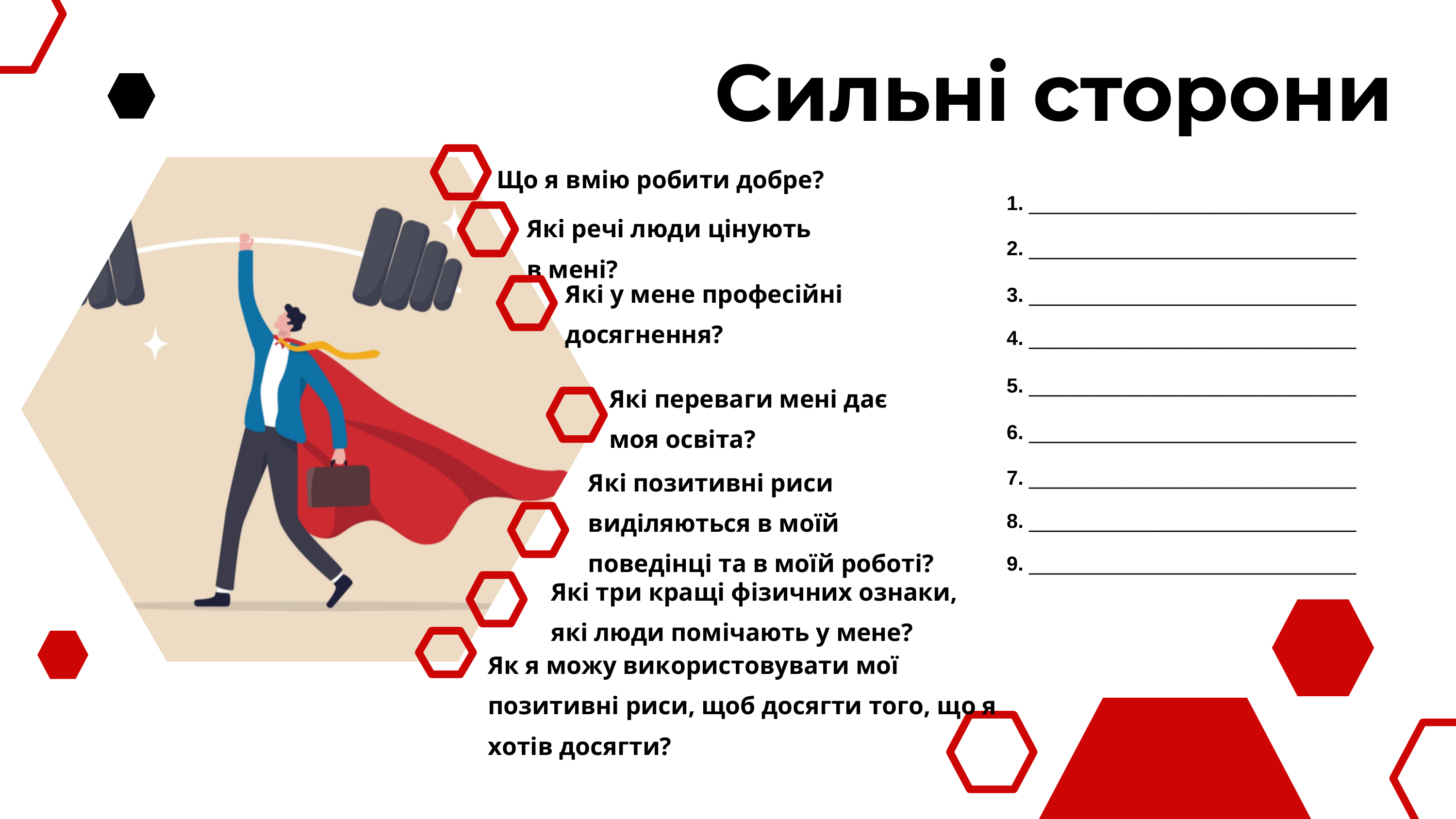

Сильні сторони

Що я вмію робити добре?

1. _____________________________
Які речі люди цінують в мені?

2. _____________________________
Які у мене професійні досягнення?
3. _____________________________

4. _____________________________
5. _____________________________
Які переваги мені дає моя освіта?

6. _____________________________
7. _____________________________
Які позитивні риси виділяються в моїй поведінці та в моїй роботі?
8. _____________________________

9. _____________________________
Які три кращі фізичних ознаки, які люди помічають у мене?

Як я можу використовувати мої позитивні риси, щоб досягти того, що я хотів досягти?